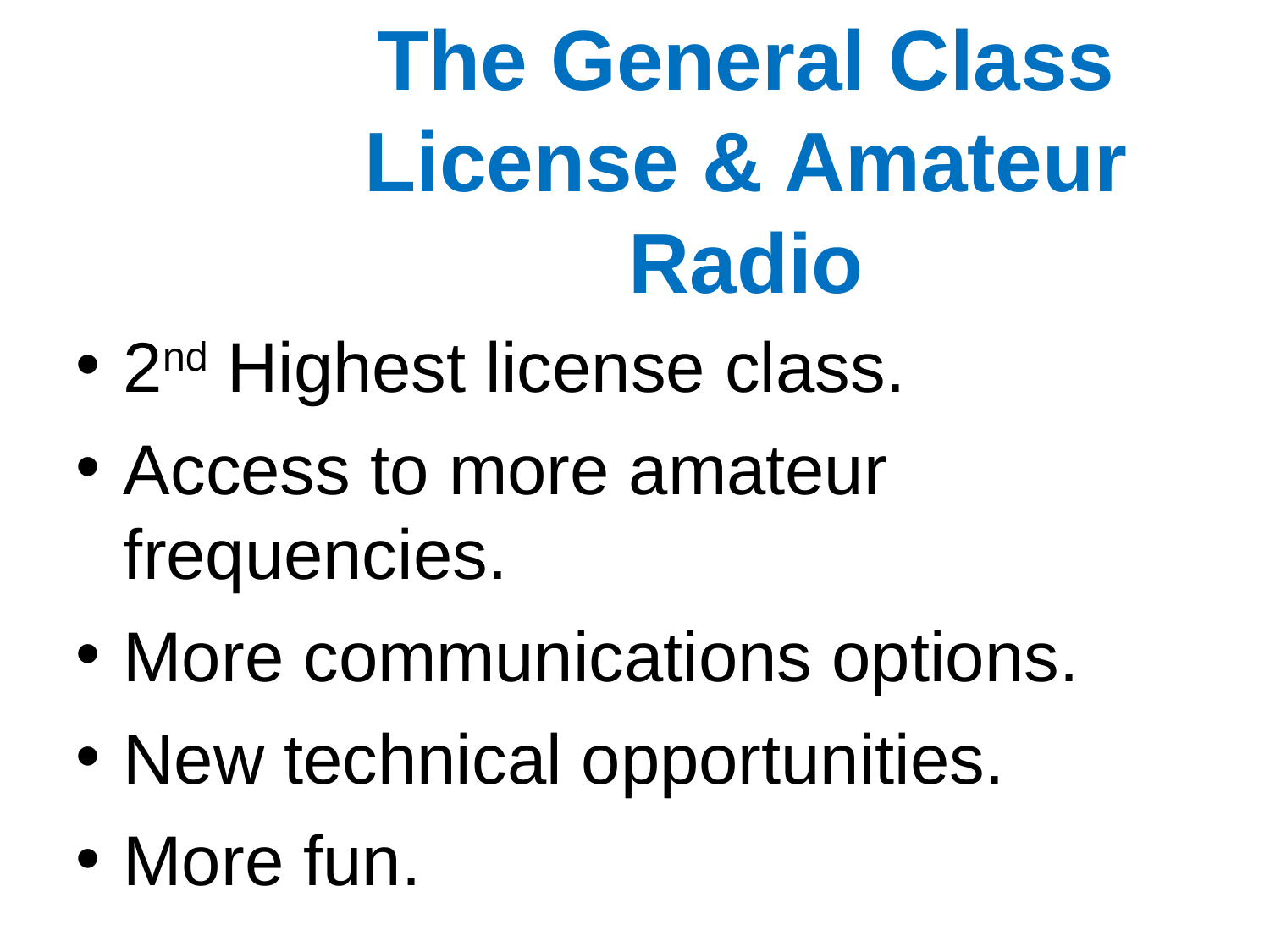

The General Class License & Amateur Radio
2nd Highest license class.
Access to more amateur frequencies.
More communications options.
New technical opportunities.
More fun.